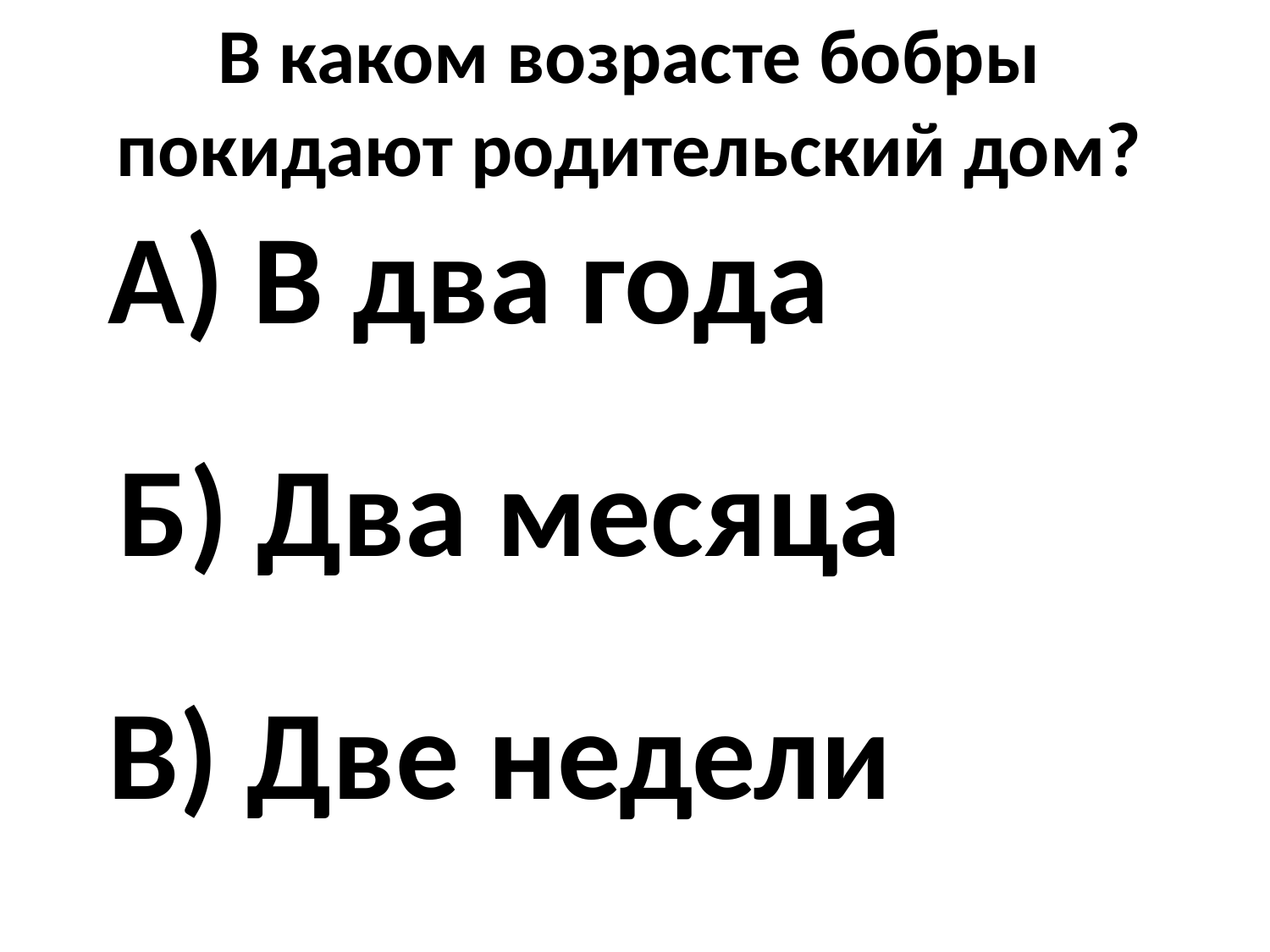

В каком возрасте бобры покидают родительский дом?
А) В два года
Б) Два месяца
В) Две недели